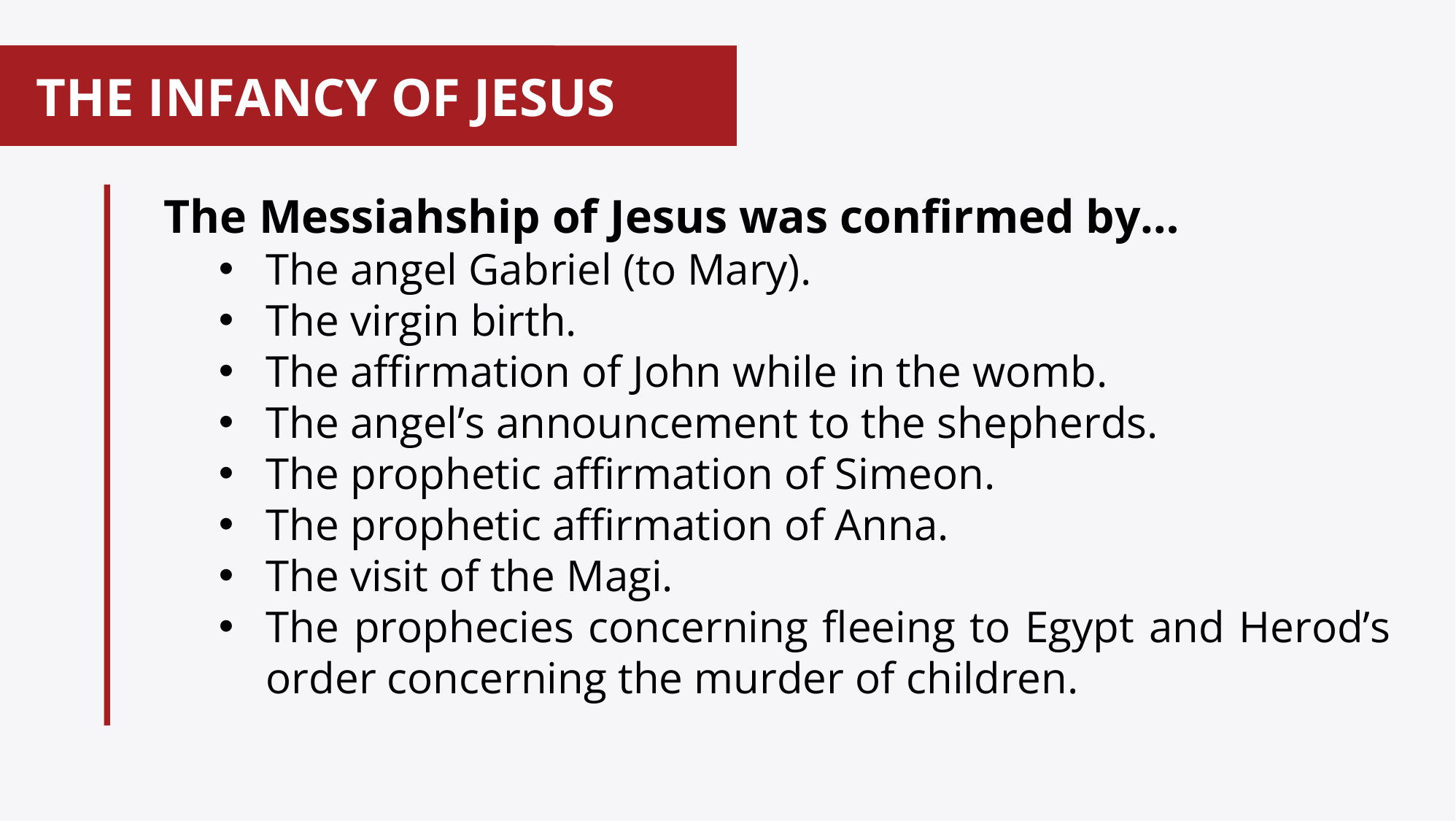

# THE INFANCY OF JESUS
The Messiahship of Jesus was confirmed by…
The angel Gabriel (to Mary).
The virgin birth.
The affirmation of John while in the womb.
The angel’s announcement to the shepherds.
The prophetic affirmation of Simeon.
The prophetic affirmation of Anna.
The visit of the Magi.
The prophecies concerning fleeing to Egypt and Herod’s order concerning the murder of children.